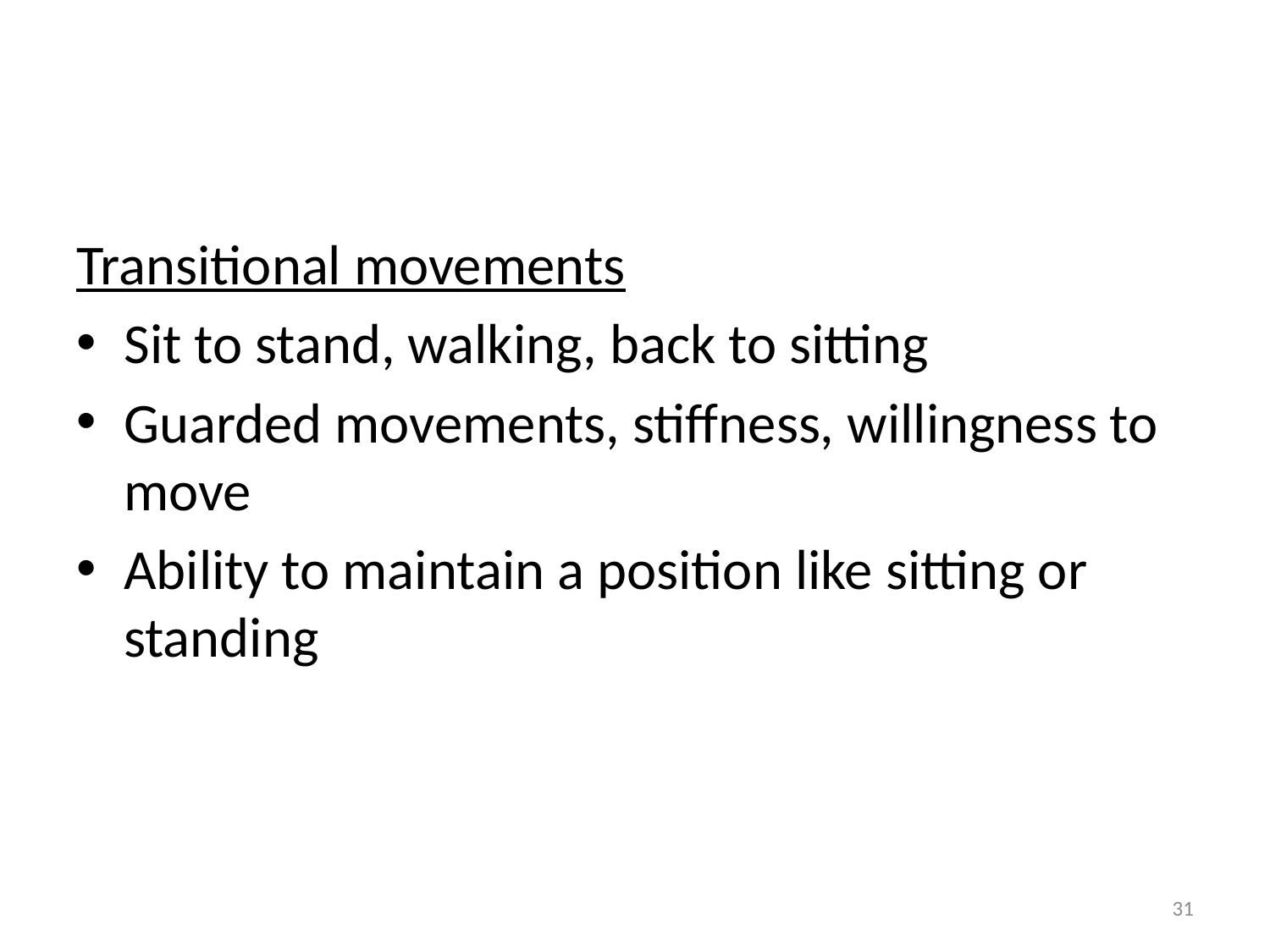

#
Transitional movements
Sit to stand, walking, back to sitting
Guarded movements, stiffness, willingness to move
Ability to maintain a position like sitting or standing
31